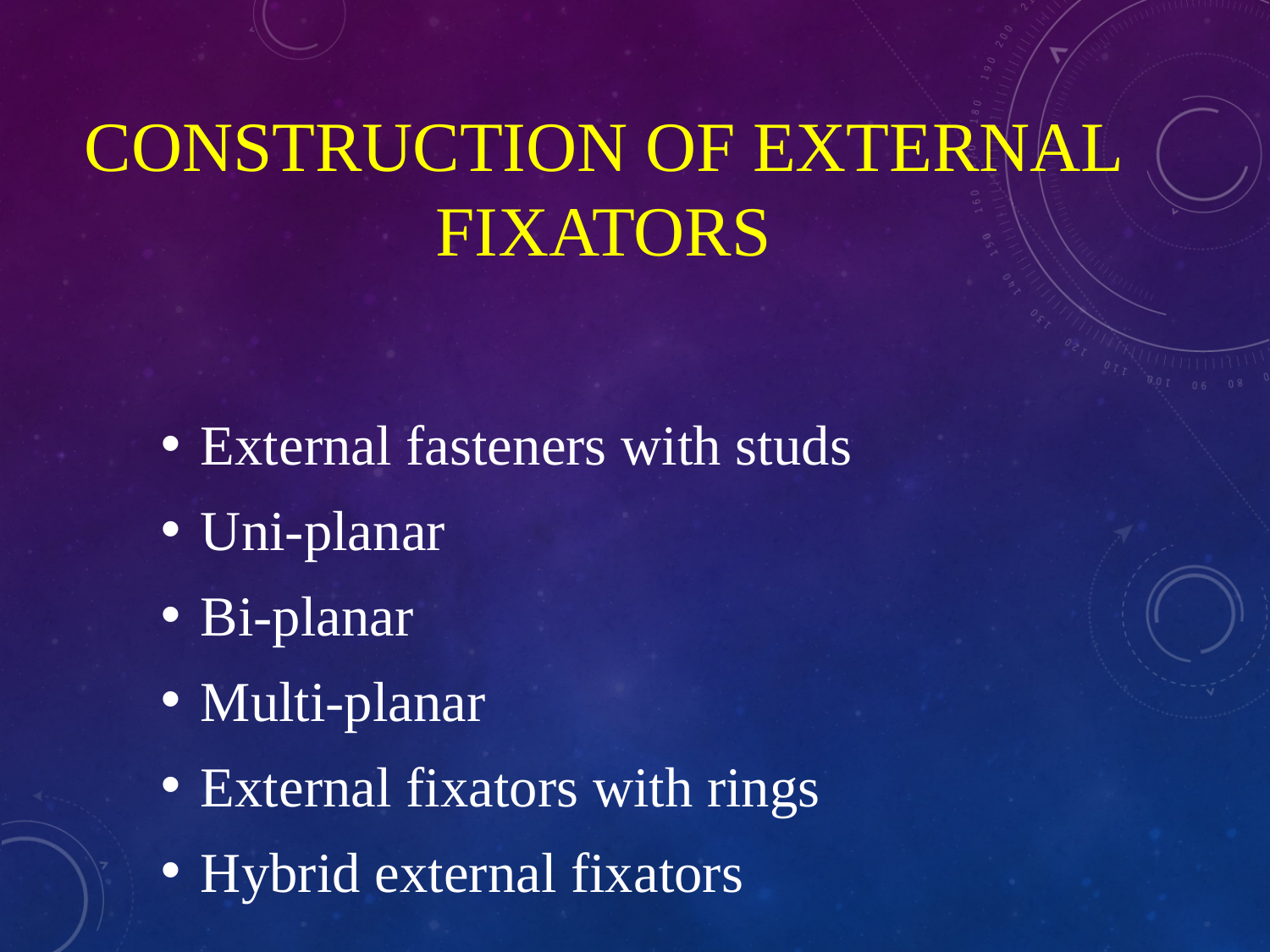

# construction of external fixators

External fasteners with studs
Uni-planar
Bi-planar
Multi-planar
External fixators with rings
Hybrid external fixators